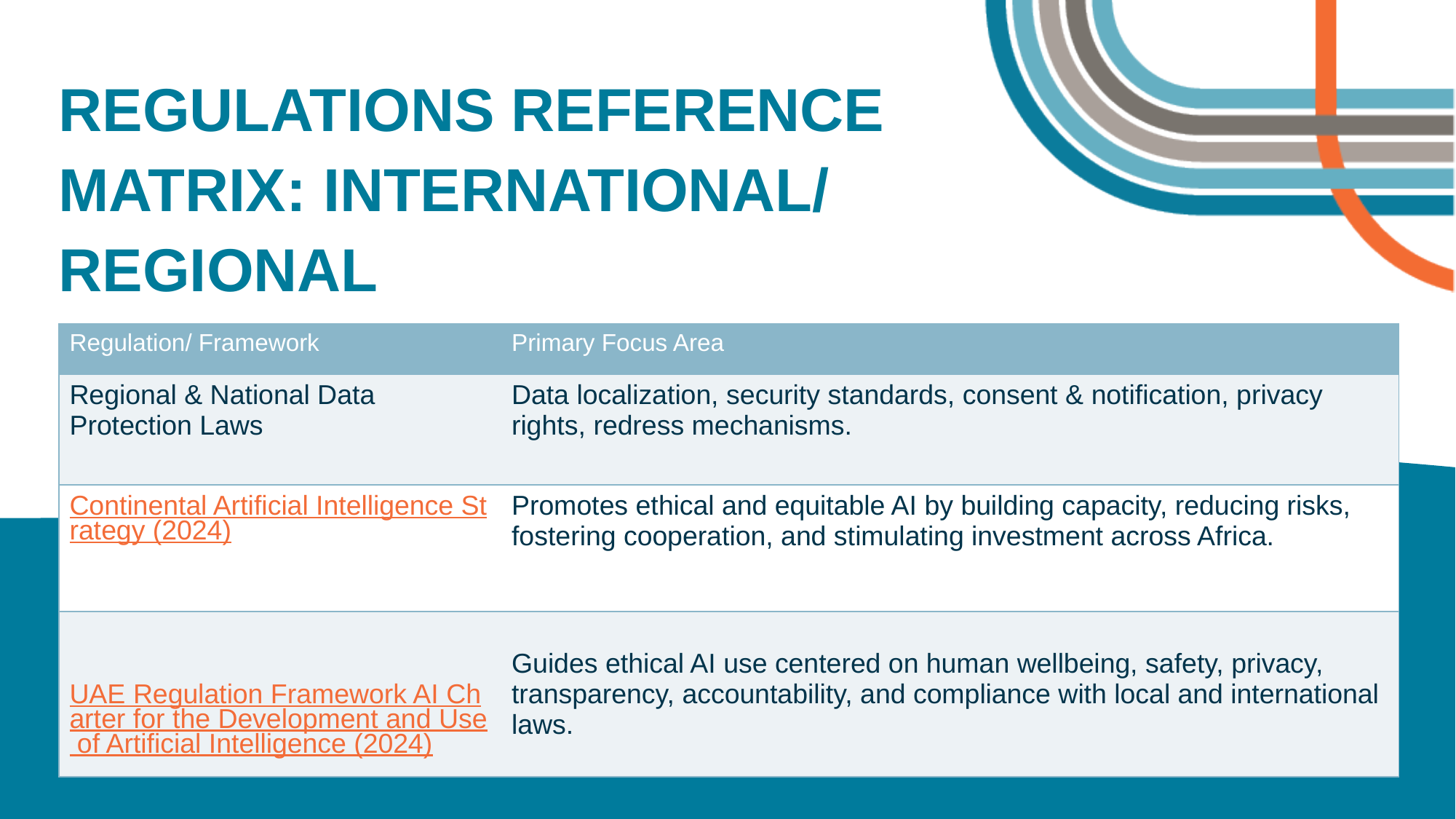

REGULATIONS REFERENCE MATRIX: INTERNATIONAL/ REGIONAL
| Regulation/ Framework | Primary Focus Area |
| --- | --- |
| Regional & National Data Protection Laws | Data localization, security standards, consent & notification, privacy rights, redress mechanisms. |
| Continental Artificial Intelligence Strategy (2024) | Promotes ethical and equitable AI by building capacity, reducing risks, fostering cooperation, and stimulating investment across Africa. |
| UAE Regulation Framework AI Charter for the Development and Use of Artificial Intelligence (2024) | Guides ethical AI use centered on human wellbeing, safety, privacy, transparency, accountability, and compliance with local and international laws. |